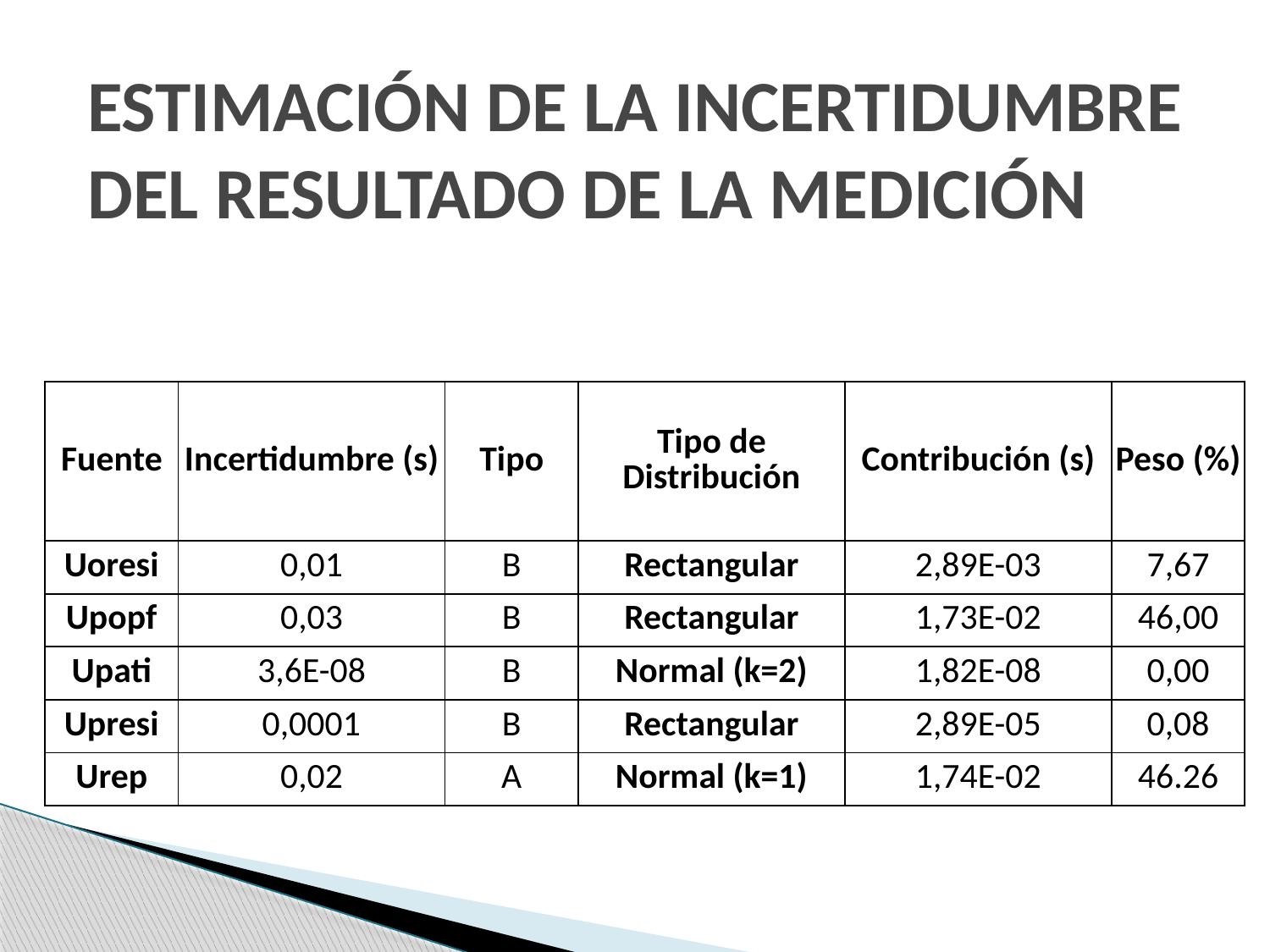

# ESTIMACIÓN DE LA INCERTIDUMBRE DEL RESULTADO DE LA MEDICIÓN
| Fuente | Incertidumbre (s) | Tipo | Tipo de Distribución | Contribución (s) | Peso (%) |
| --- | --- | --- | --- | --- | --- |
| Uoresi | 0,01 | B | Rectangular | 2,89E-03 | 7,67 |
| Upopf | 0,03 | B | Rectangular | 1,73E-02 | 46,00 |
| Upati | 3,6E-08 | B | Normal (k=2) | 1,82E-08 | 0,00 |
| Upresi | 0,0001 | B | Rectangular | 2,89E-05 | 0,08 |
| Urep | 0,02 | A | Normal (k=1) | 1,74E-02 | 46.26 |